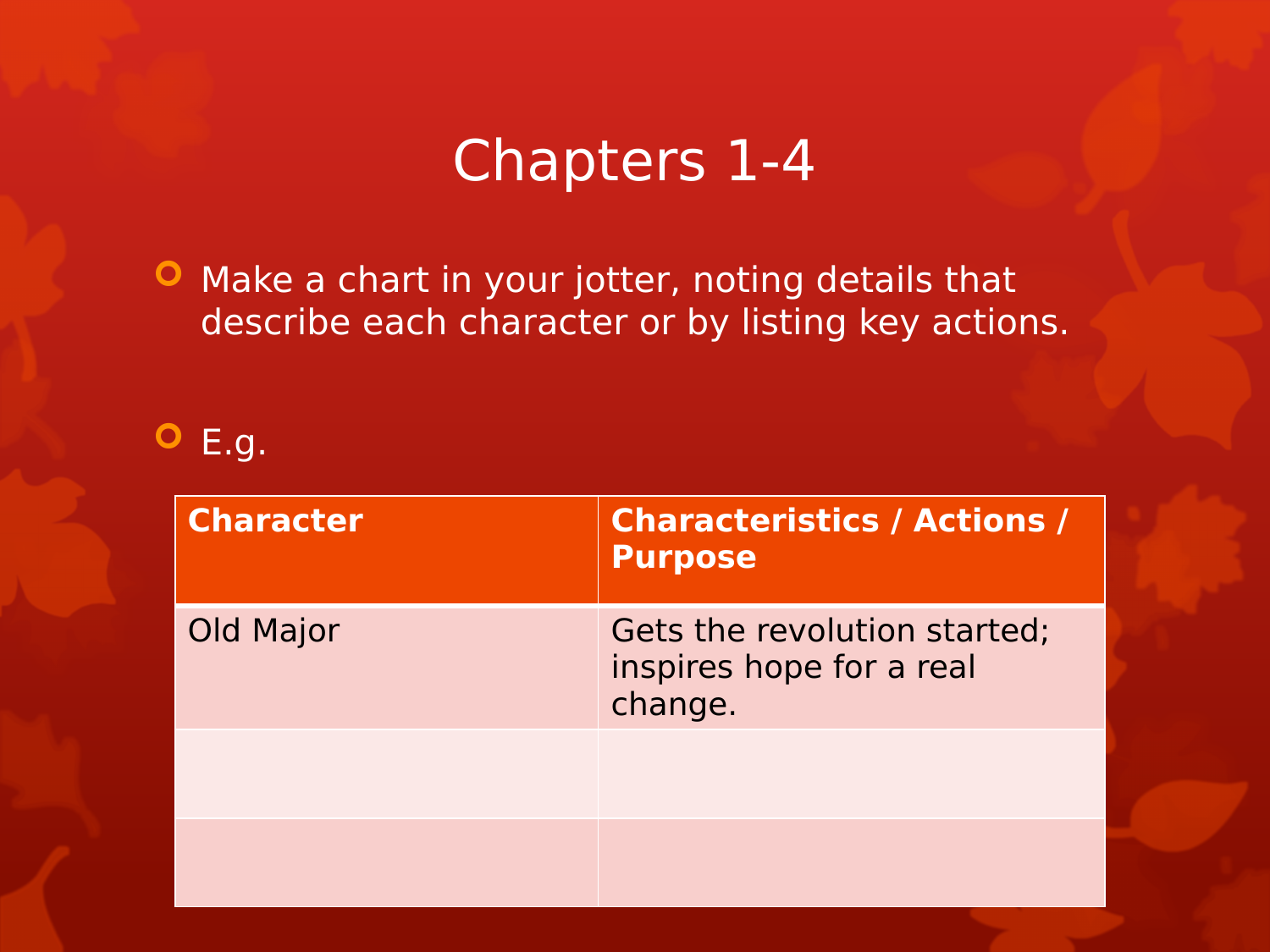

# Chapters 1-4
Make a chart in your jotter, noting details that describe each character or by listing key actions.

E.g.

| Character | Characteristics / Actions / Purpose |
| --- | --- |
| Old Major | Gets the revolution started; inspires hope for a real change. |
|  |  |
|  |  |